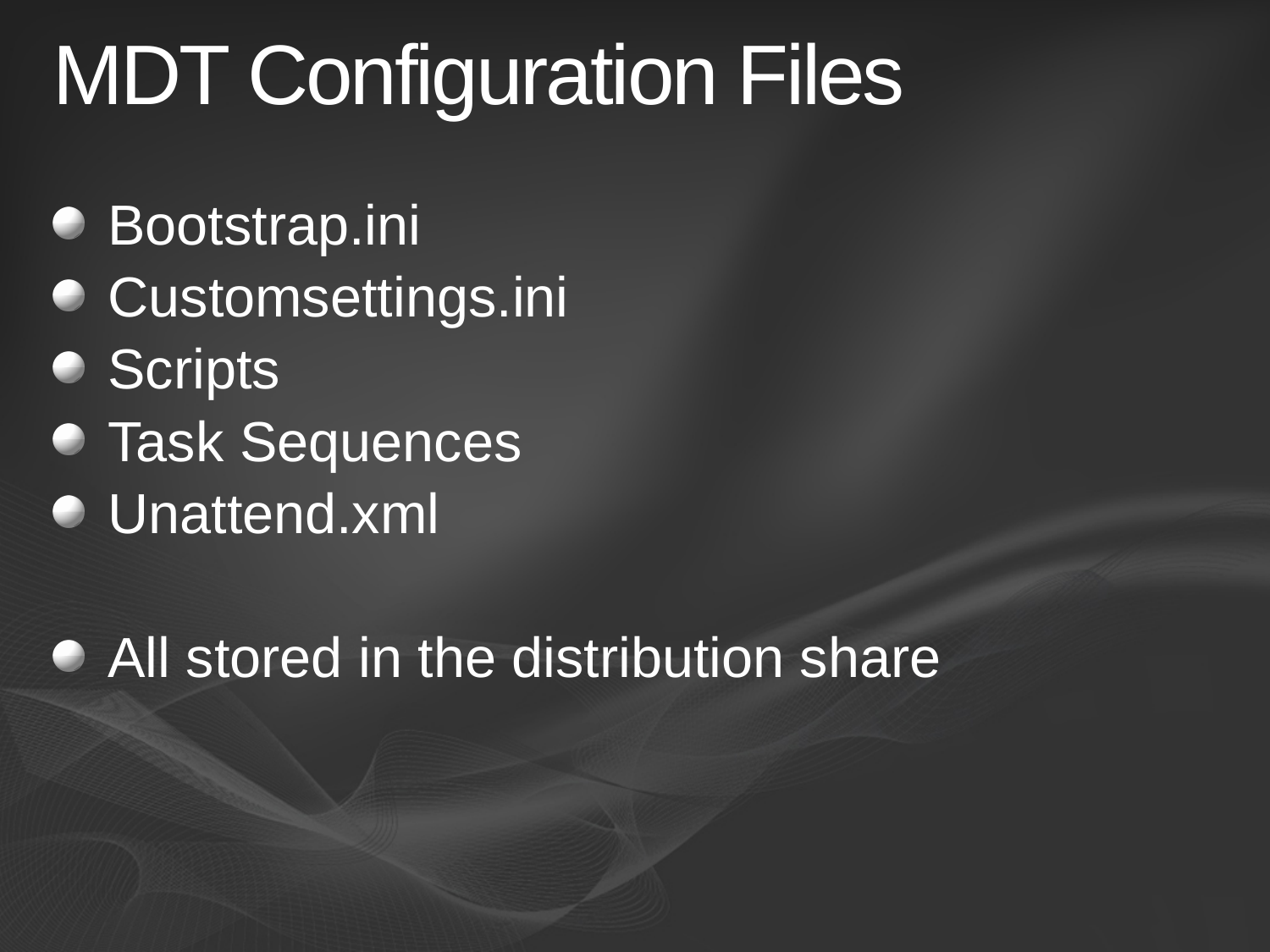

# MDT Configuration Files
Bootstrap.ini
Customsettings.ini
Scripts
Task Sequences
Unattend.xml

All stored in the distribution share